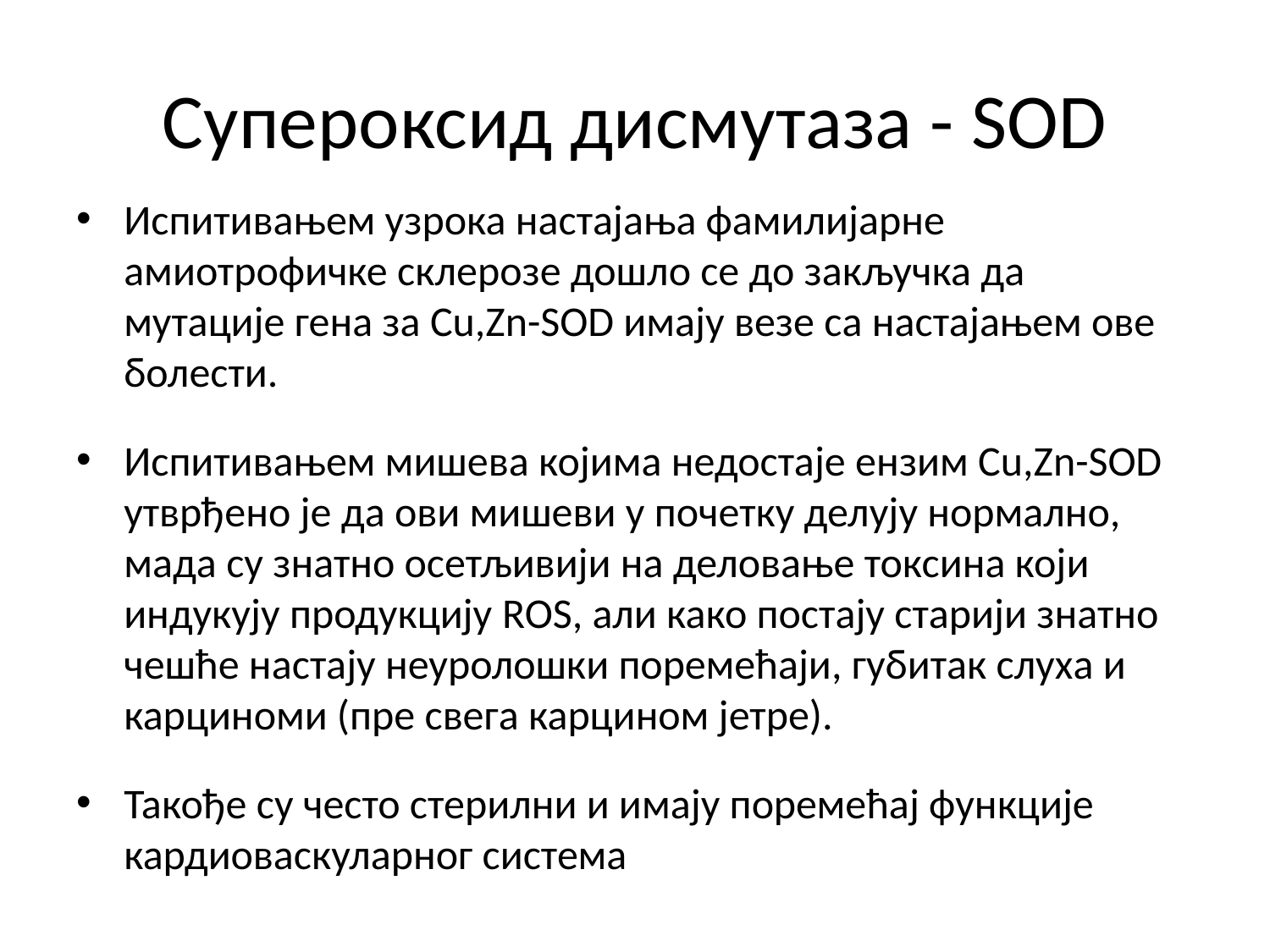

# Супероксид дисмутаза - SOD
Испитивањем узрока настајања фамилијарне амиотрофичке склерозе дошло се до закључка да мутације гена за Cu,Zn-SOD имају везе са настајањем ове болести.

Испитивањем мишева којима недостаје ензим Cu,Zn-SOD утврђено је да ови мишеви у почетку делују нормално, мада су знатно осетљивији на деловање токсина који индукују продукцију ROS, али како постају старији знатно чешће настају неуролошки поремећаји, губитак слуха и карциноми (пре свега карцином јетре).

Такође су често стерилни и имају поремећај функције кардиоваскуларног система